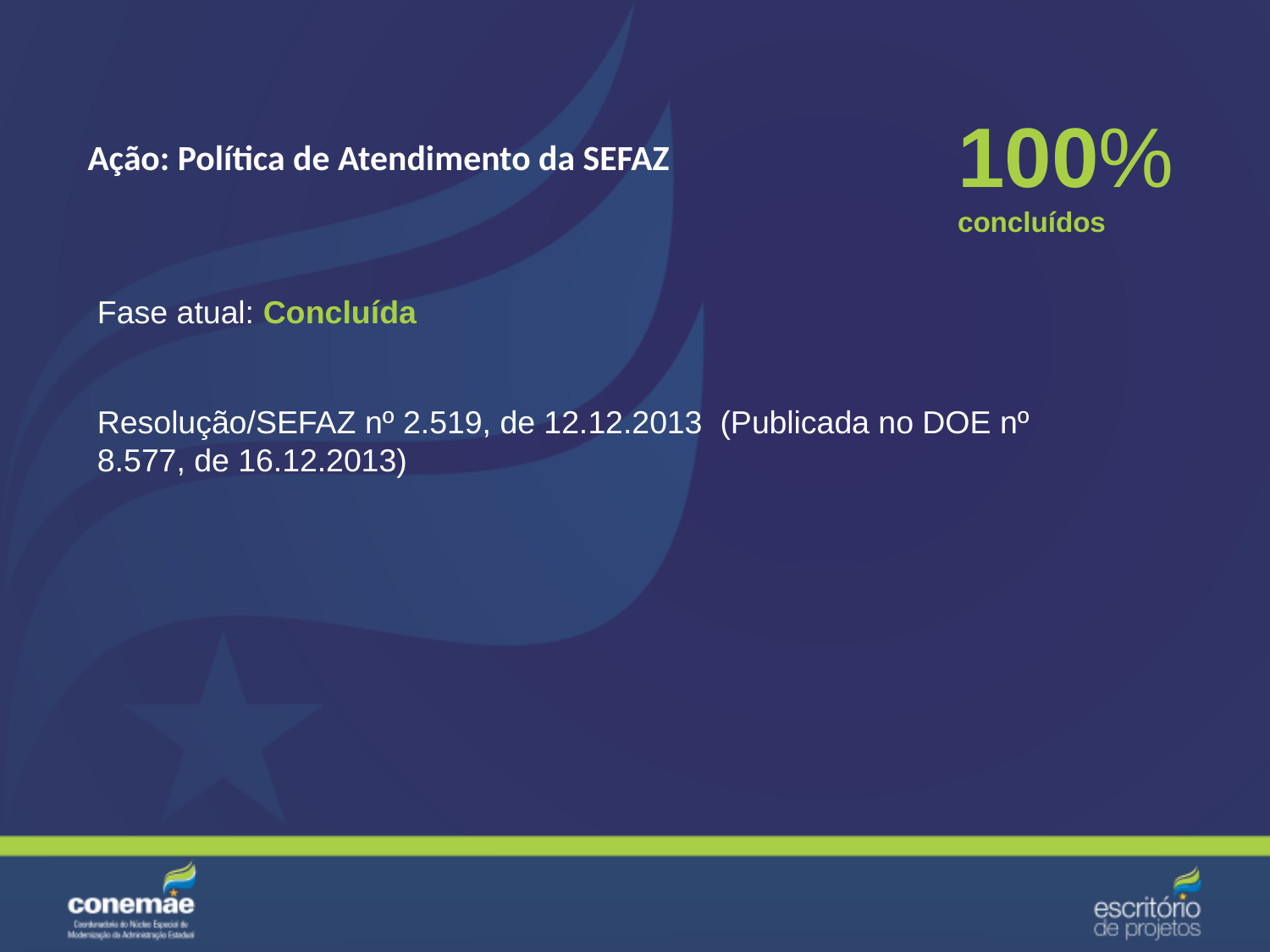

# Ação: Política de Atendimento da SEFAZ
100%
concluídos
Fase atual: Concluída
Resolução/SEFAZ nº 2.519, de 12.12.2013  (Publicada no DOE nº 8.577, de 16.12.2013)